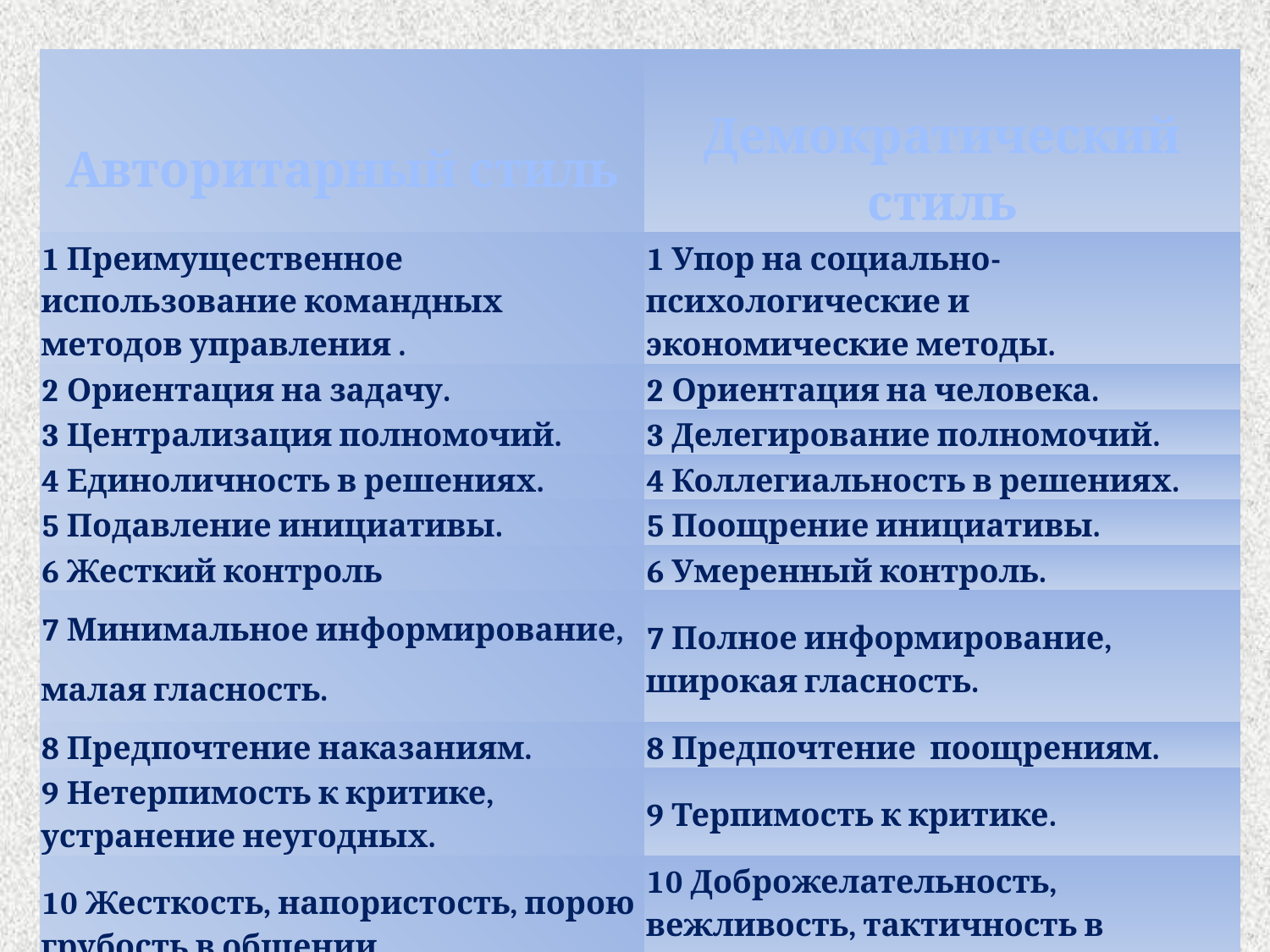

| Авторитарный стиль | Демократический стиль |
| --- | --- |
| 1 Преимущественное использование командных методов управления . | 1 Упор на социально-психологические и экономические методы. |
| 2 Ориентация на задачу. | 2 Ориентация на человека. |
| 3 Централизация полномочий. | 3 Делегирование полномочий. |
| 4 Единоличность в решениях. | 4 Коллегиальность в решениях. |
| 5 Подавление инициативы. | 5 Поощрение инициативы. |
| 6 Жесткий контроль | 6 Умеренный контроль. |
| 7 Минимальное информирование, малая гласность. | 7 Полное информирование, широкая гласность. |
| 8 Предпочтение наказаниям. | 8 Предпочтение поощрениям. |
| 9 Нетерпимость к критике, устранение неугодных. | 9 Терпимость к критике. |
| 10 Жесткость, напористость, порою грубость в общении. | 10 Доброжелательность, вежливость, тактичность в общении. |
www.sliderpoint.org